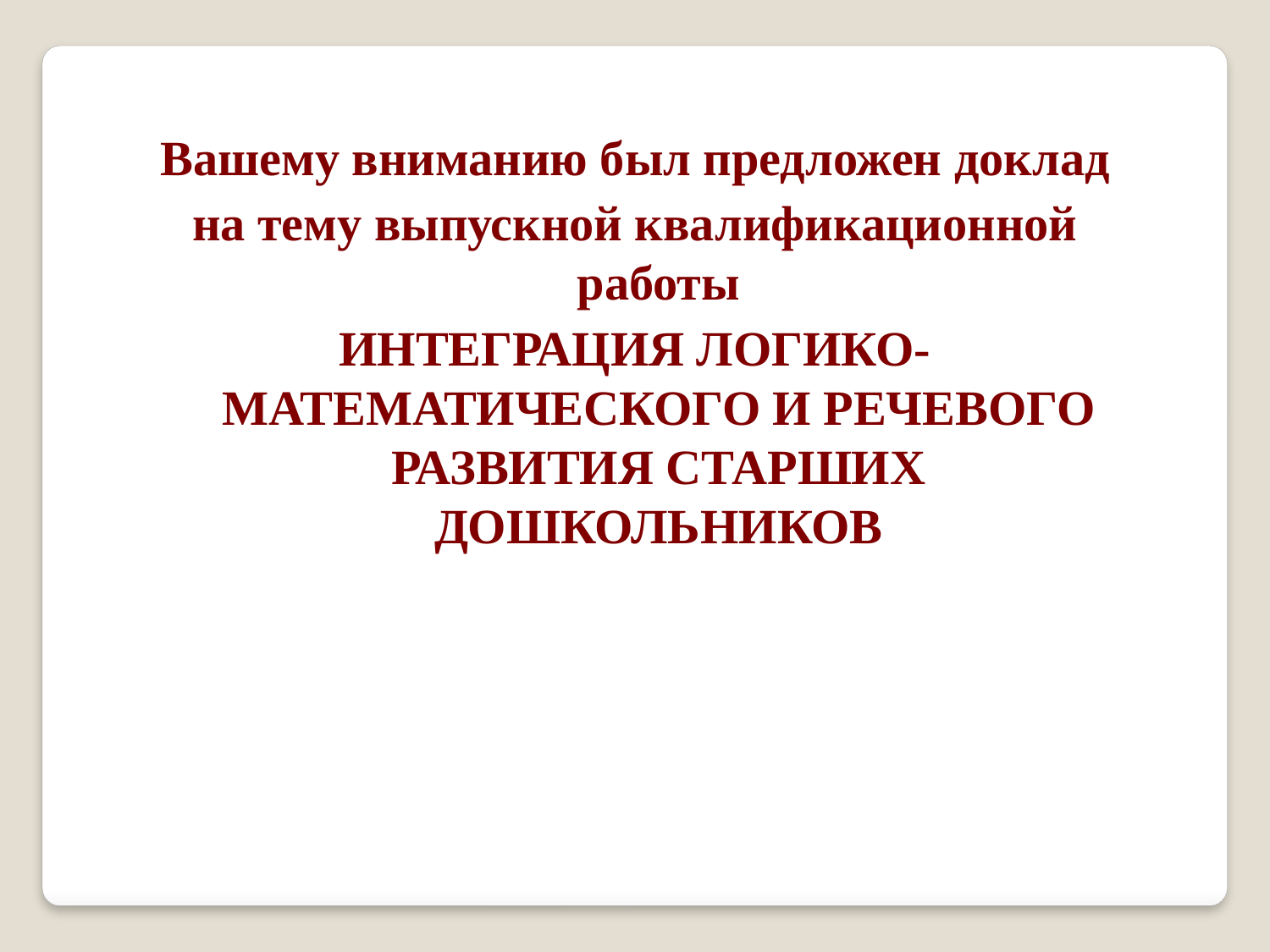

Вашему вниманию был предложен доклад
на тему выпускной квалификационной работы
ИНТЕГРАЦИЯ ЛОГИКО-МАТЕМАТИЧЕСКОГО И РЕЧЕВОГО РАЗВИТИЯ СТАРШИХ ДОШКОЛЬНИКОВ